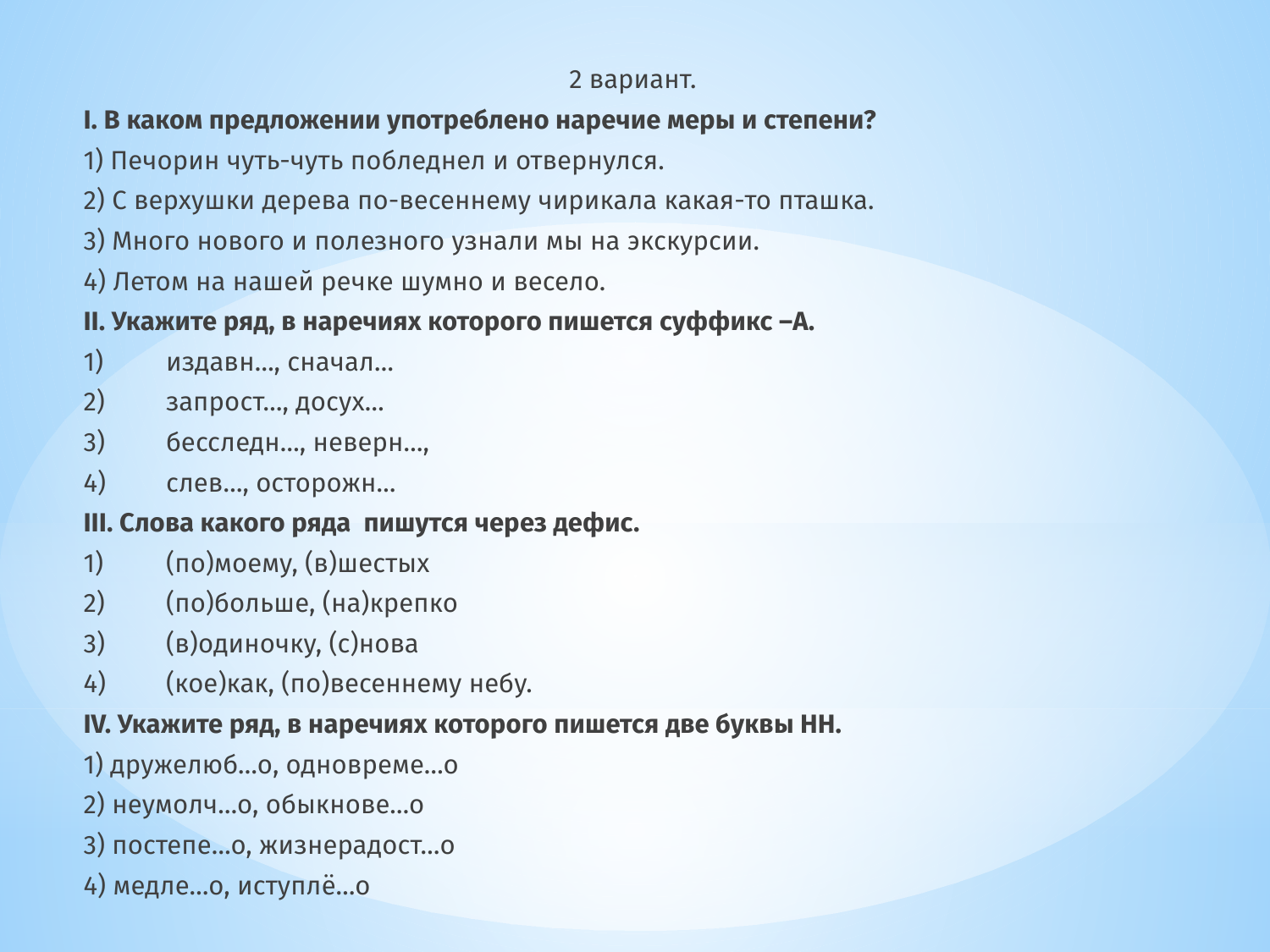

2 вариант.
I. В каком предложении употреблено наречие меры и степени?
1) Печорин чуть-чуть побледнел и отвернулся.
2) С верхушки дерева по-весеннему чирикала какая-то пташка.
3) Много нового и полезного узнали мы на экскурсии.
4) Летом на нашей речке шумно и весело.
II. Укажите ряд, в наречиях которого пишется суффикс –А.
1)	издавн…, сначал…
2)	запрост…, досух…
3)	бесследн…, неверн…,
4)	слев…, осторожн…
III. Слова какого ряда  пишутся через дефис.
1)	(по)моему, (в)шестых
2)	(по)больше, (на)крепко
3)	(в)одиночку, (с)нова
4)	(кое)как, (по)весеннему небу.
IV. Укажите ряд, в наречиях которого пишется две буквы НН.
1) дружелюб…о, одновреме…о
2) неумолч…о, обыкнове…о
3) постепе…о, жизнерадост…о
4) медле…о, иступлё…о